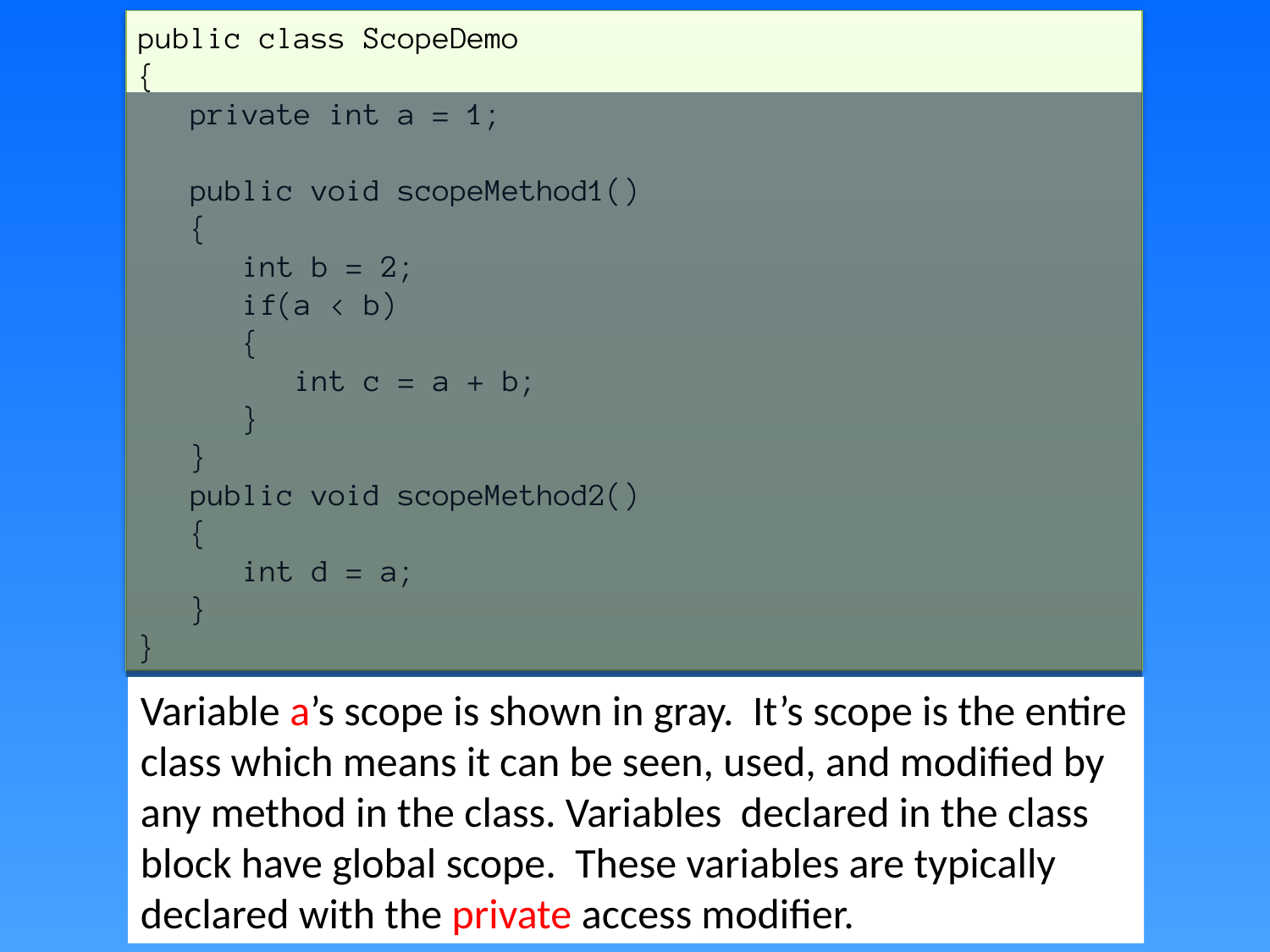

public class ScopeDemo
{
   private int a = 1;

   public void scopeMethod1()
   {
      int b = 2;
      if(a < b)
      {
         int c = a + b;
      }
   }
   public void scopeMethod2()
   {
      int d = a;
   }
}

Variable a’s scope is shown in gray.  It’s scope is the entire class which means it can be seen, used, and modified by any method in the class. Variables  declared in the class block have global scope.  These variables are typically declared with the private access modifier.